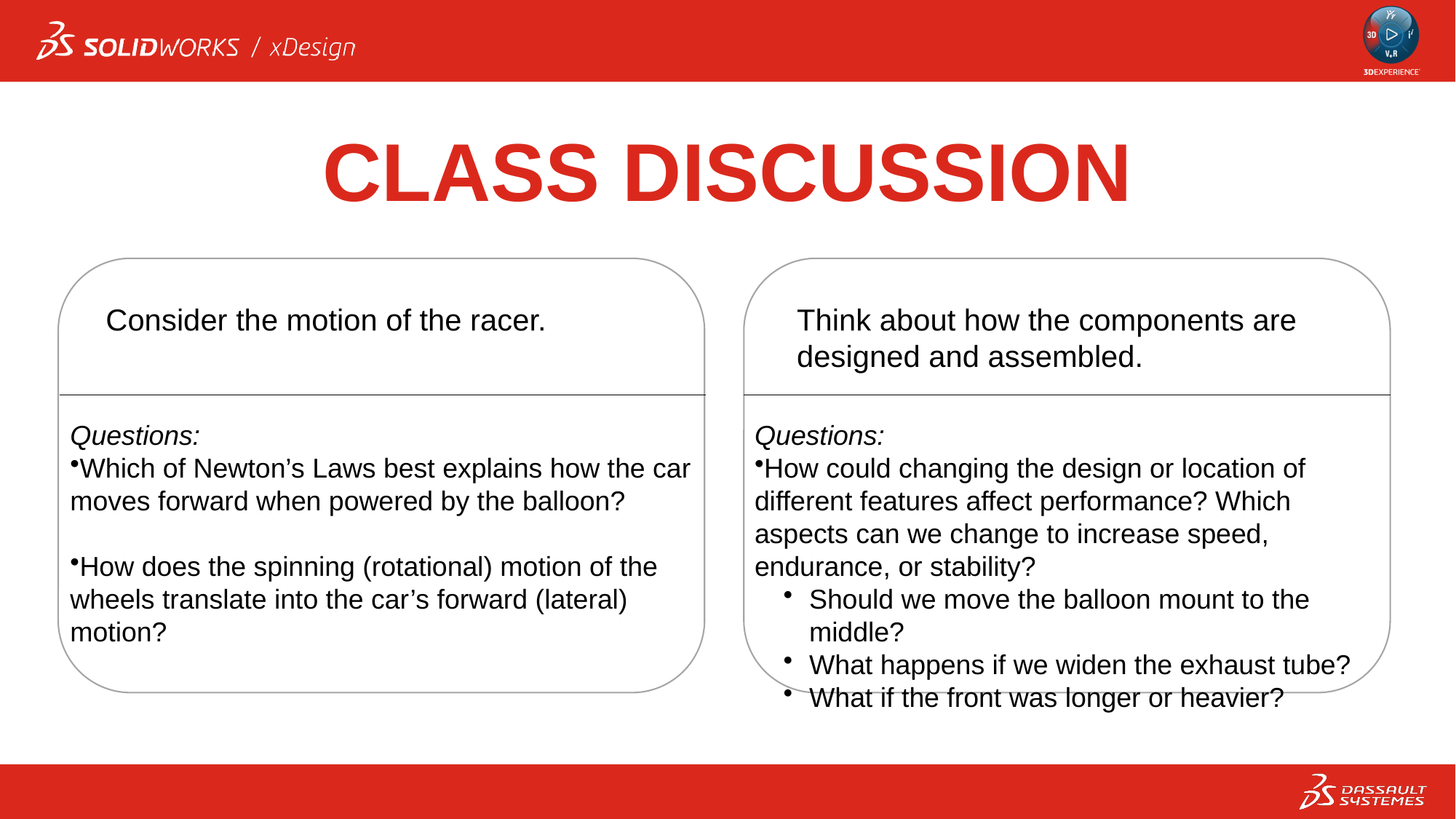

CLASS DISCUSSION

Consider the motion of the racer.

Think about how the components are designed and assembled.
Questions:
Which of Newton’s Laws best explains how the car moves forward when powered by the balloon?

How does the spinning (rotational) motion of the wheels translate into the car’s forward (lateral) motion?

Questions:
How could changing the design or location of different features affect performance? Which aspects can we change to increase speed, endurance, or stability?
Should we move the balloon mount to the middle?
What happens if we widen the exhaust tube?
What if the front was longer or heavier?